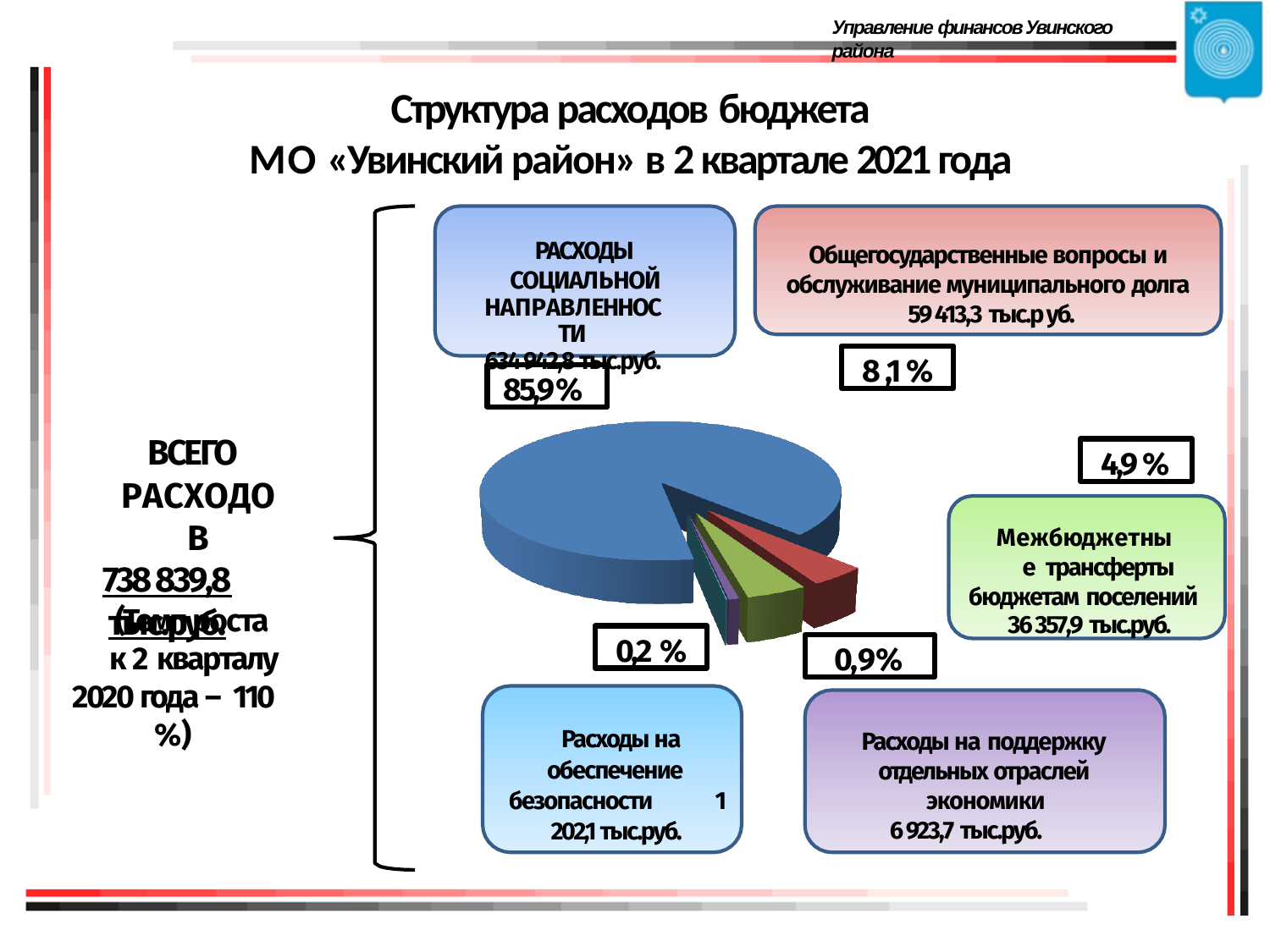

Управление финансов Увинского района

# Структура расходов бюджета
МО «Увинский район» в 2 квартале 2021 года

РАСХОДЫ  СОЦИАЛЬНОЙ
НАПРАВЛЕННОСТИ
634 942,8 тыс.руб.
Общегосударственные вопросы и
обслуживание муниципального долга
59 413,3  тыс.р уб.
8 ,1 %
85,9%

ВСЕГО  РАСХОДОВ
738 839,8 тыс.руб.
4,9 %

Межбюджетные  трансферты
бюджетам поселений  36 357,9 тыс.руб.
(Темп роста  к 2 кварталу
2020 года – 110 %)
0,2 %
0,9%

Расходы на  обеспечение  безопасности              1 202,1 тыс.руб.
Расходы на поддержку  отдельных отраслей  экономики
6 923,7 тыс.руб.